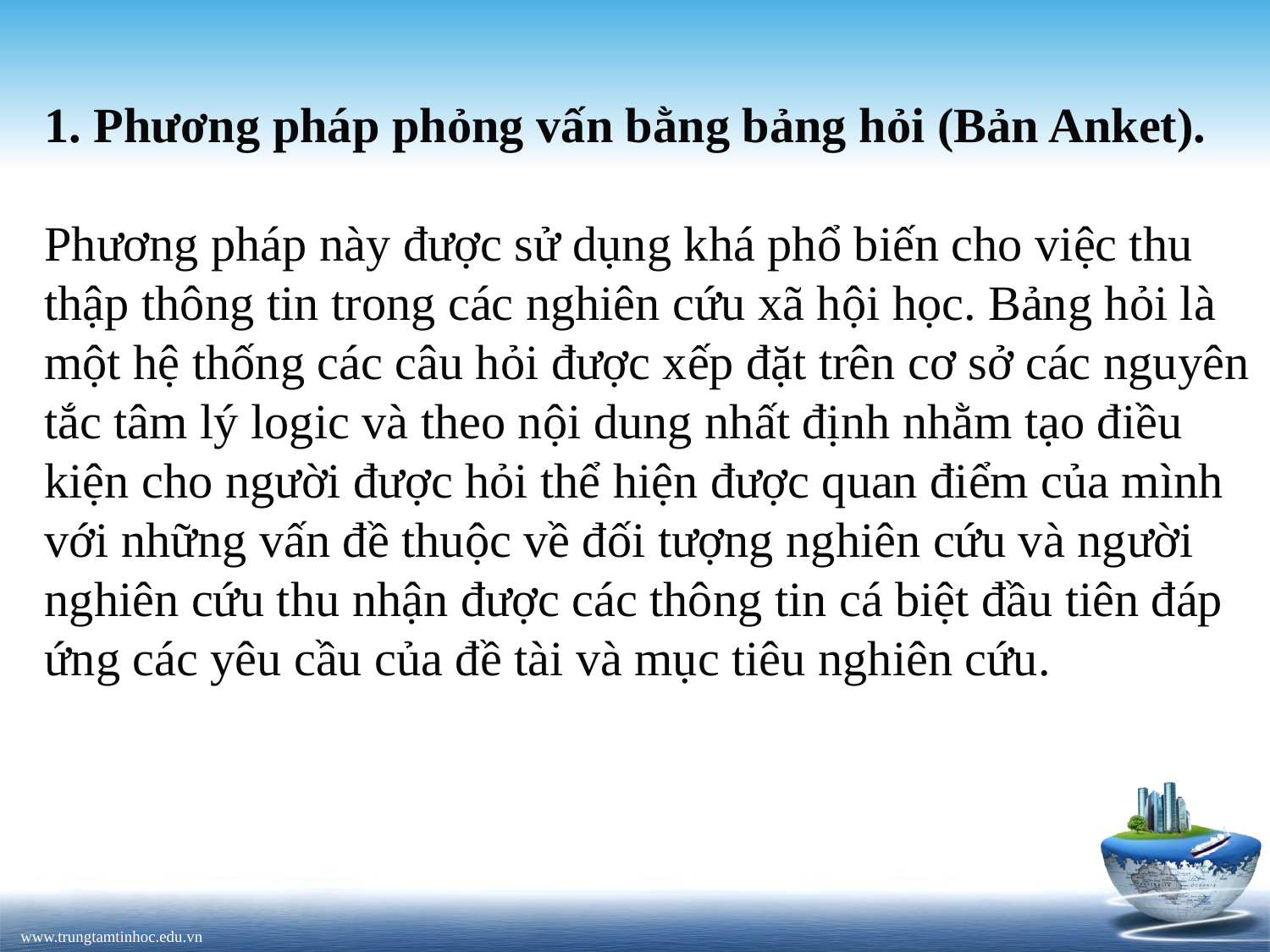

# 1. Phương pháp phỏng vấn bằng bảng hỏi (Bản Anket).  Phương pháp này được sử dụng khá phổ biến cho việc thu thập thông tin trong các nghiên cứu xã hội học. Bảng hỏi là một hệ thống các câu hỏi được xếp đặt trên cơ sở các nguyên tắc tâm lý logic và theo nội dung nhất định nhằm tạo điều kiện cho người được hỏi thể hiện được quan điểm của mình với những vấn đề thuộc về đối tượng nghiên cứu và người nghiên cứu thu nhận được các thông tin cá biệt đầu tiên đáp ứng các yêu cầu của đề tài và mục tiêu nghiên cứu.